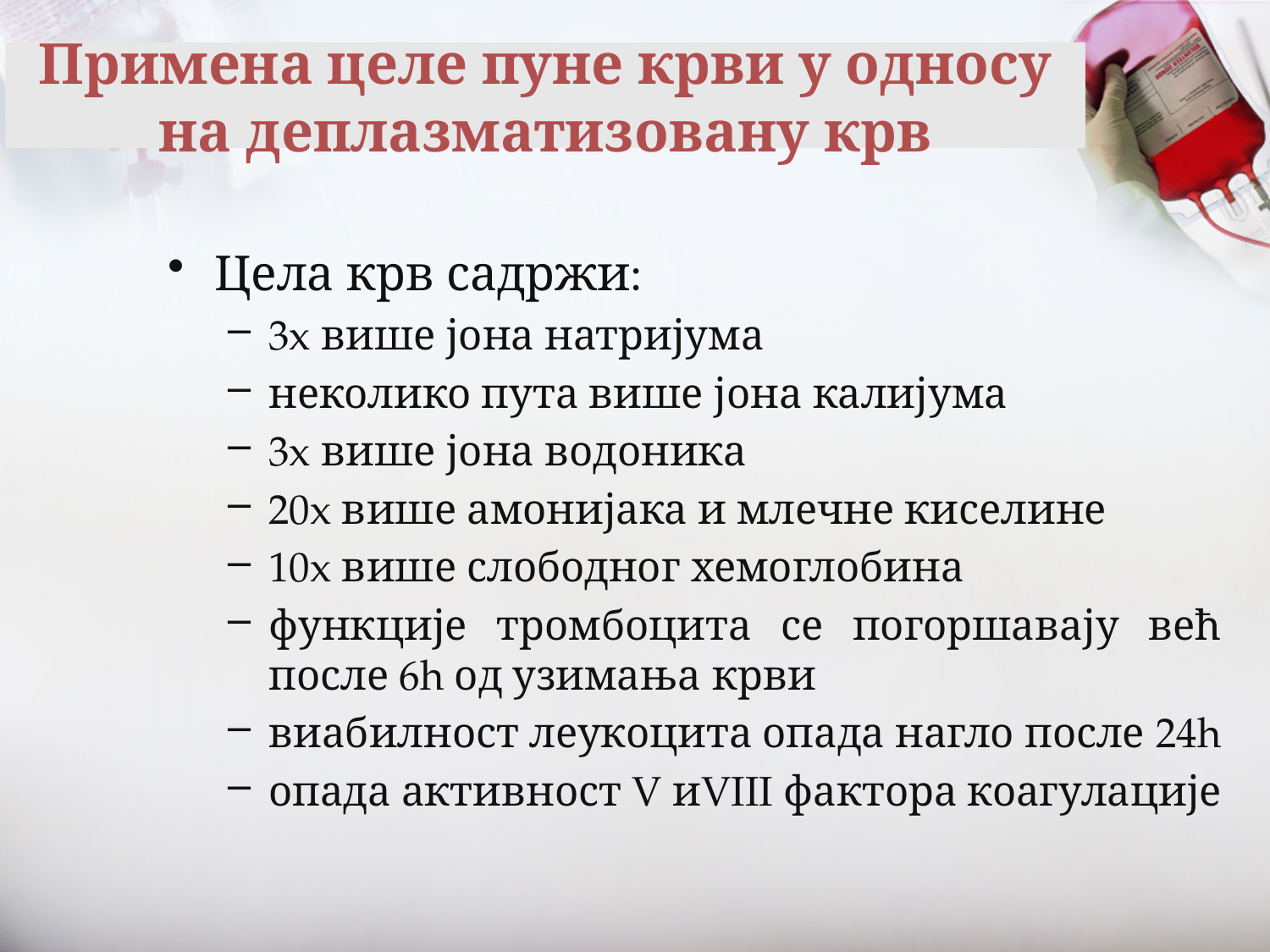

# Примена целе пуне крви у односу на деплазматизовану крв
Цела крв садржи:
3x више јона натријума
неколико пута више јона калијума
3x више јона водоника
20x више амонијака и млечне киселине
10x више слободног хемоглобина
функције тромбоцита се погоршавају већ после 6h од узимања крви
виабилност леукоцита опада нагло после 24h
опада активност V иVIII фактора коагулације